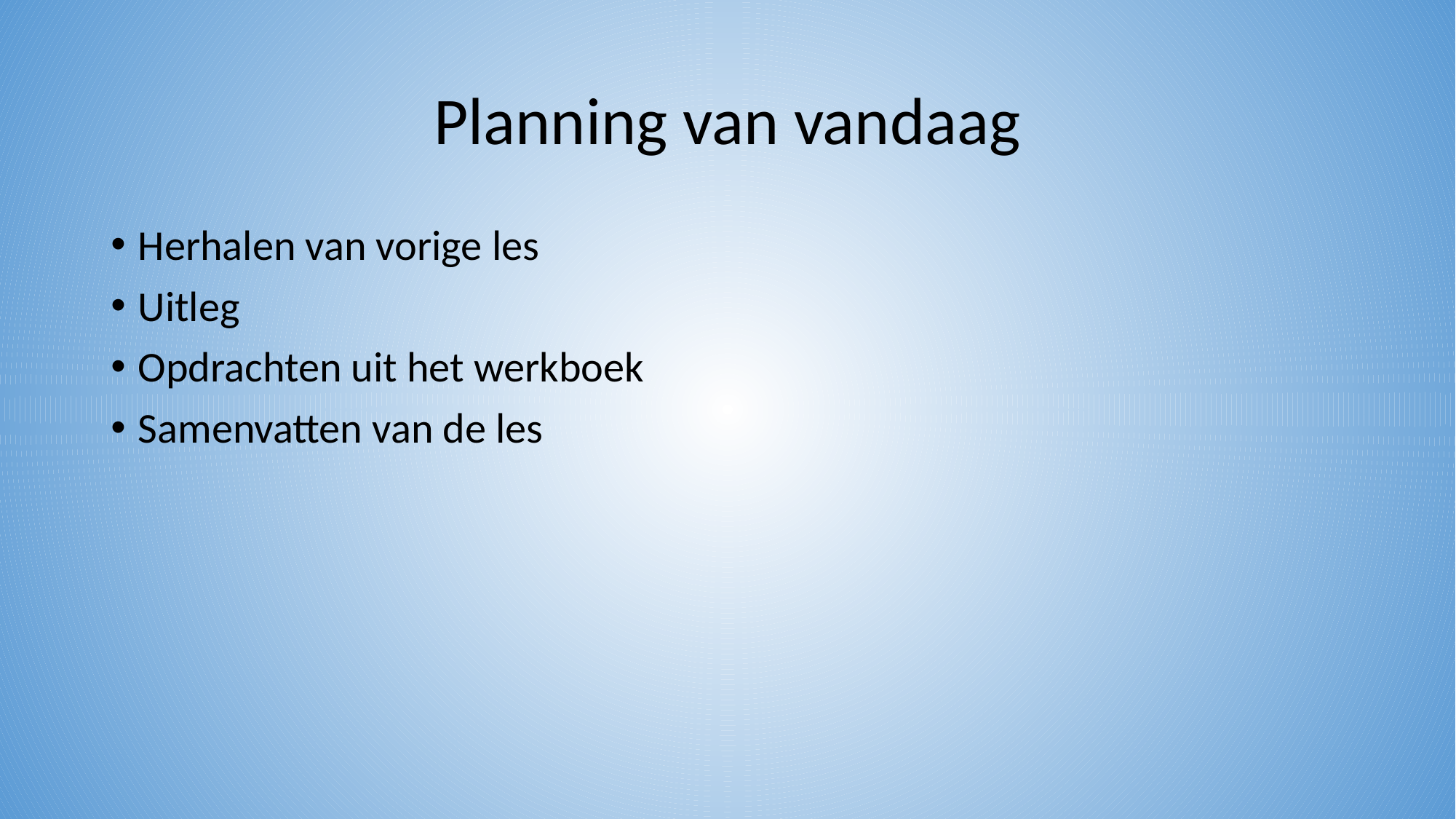

# Planning van vandaag
Herhalen van vorige les
Uitleg
Opdrachten uit het werkboek
Samenvatten van de les